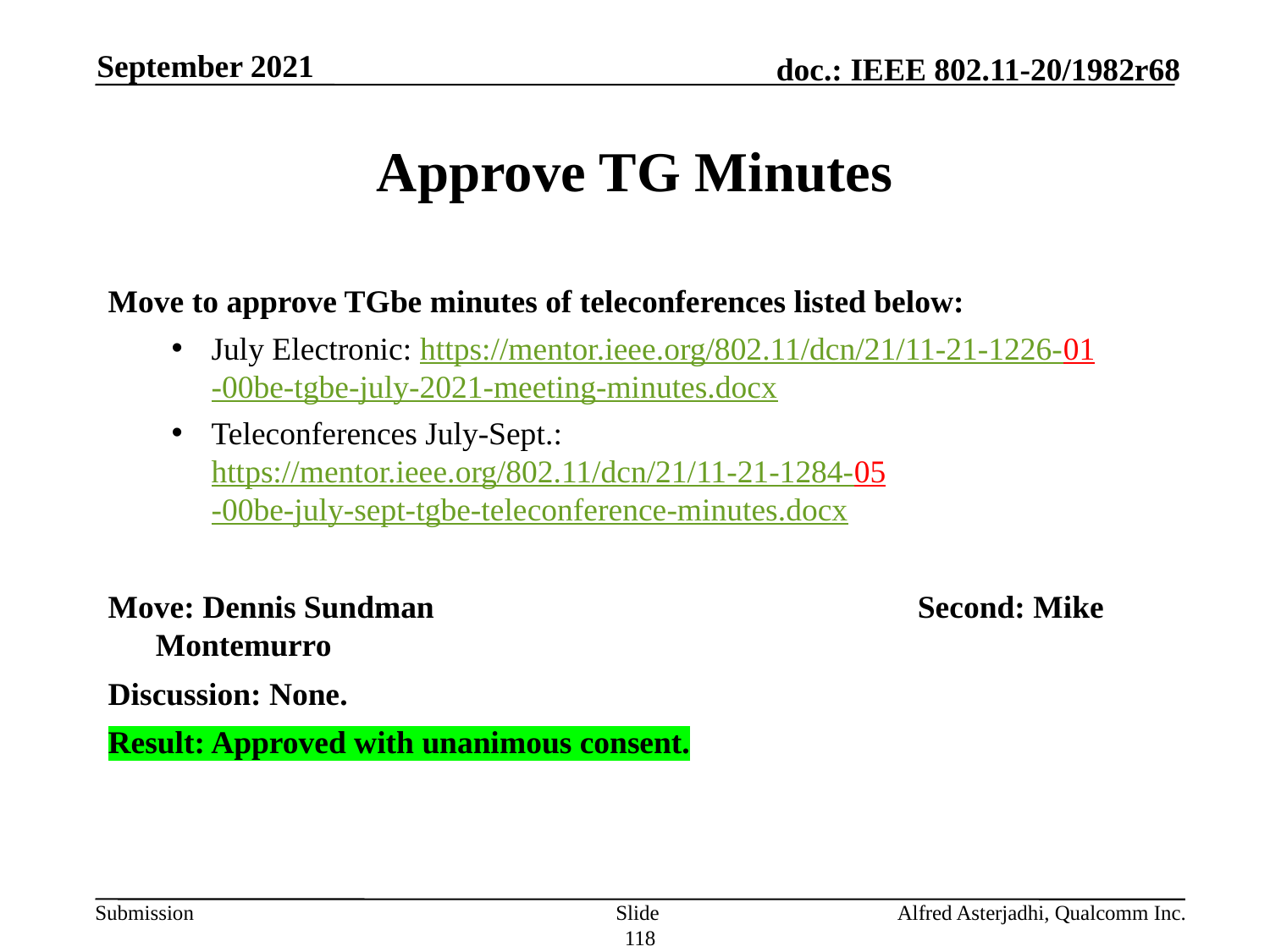

September 2021
# Approve TG Minutes
Move to approve TGbe minutes of teleconferences listed below:
July Electronic: https://mentor.ieee.org/802.11/dcn/21/11-21-1226-01-00be-tgbe-july-2021-meeting-minutes.docx
Teleconferences July-Sept.: https://mentor.ieee.org/802.11/dcn/21/11-21-1284-05-00be-july-sept-tgbe-teleconference-minutes.docx

Move: Dennis Sundman				Second: Mike Montemurro
Discussion: None.
Result: Approved with unanimous consent.
Slide 118
Alfred Asterjadhi, Qualcomm Inc.